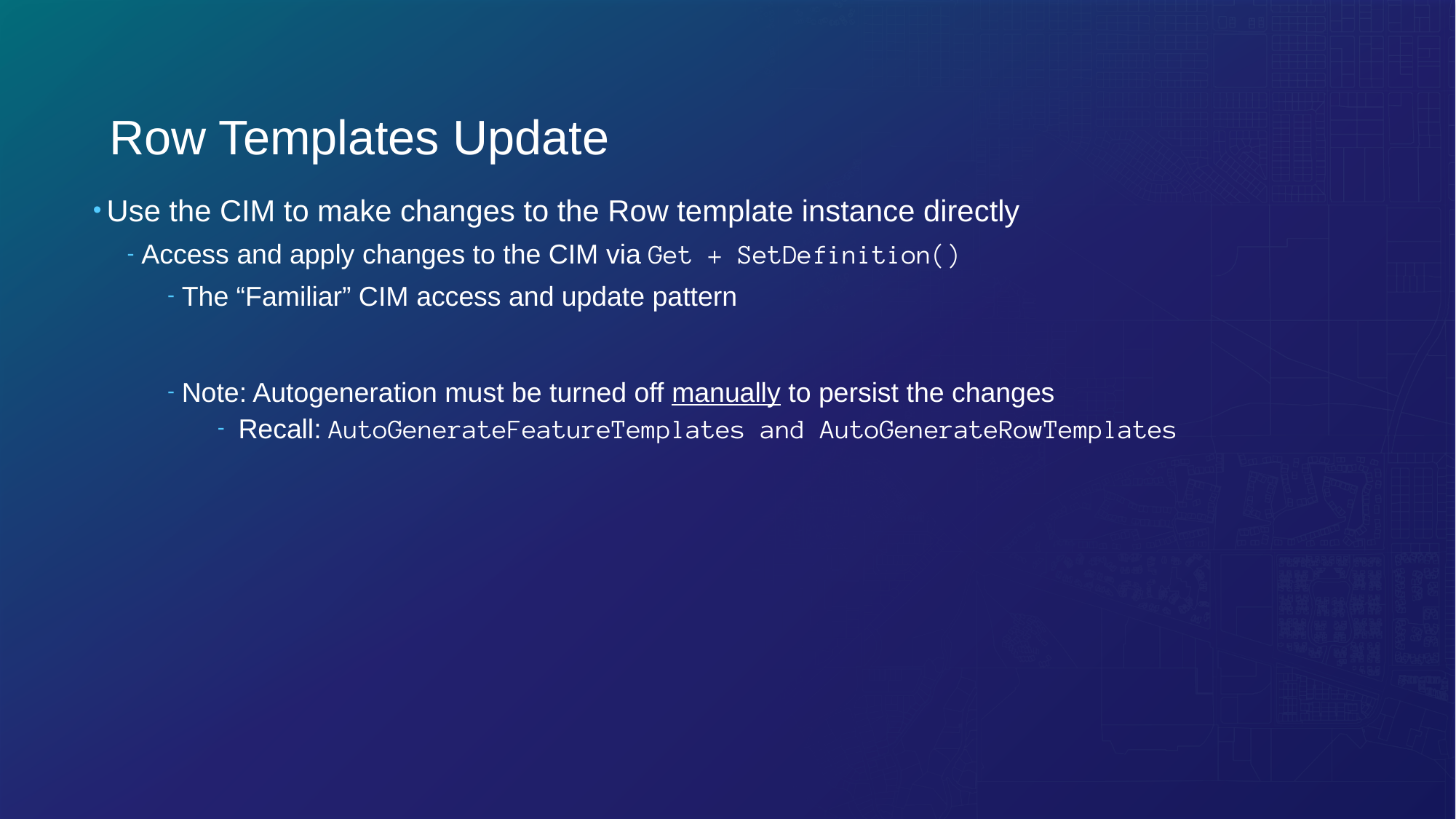

# Row Templates Update
Use the CIM to make changes to the Row template instance directly
Access and apply changes to the CIM via Get + SetDefinition()
The “Familiar” CIM access and update pattern

Note: Autogeneration must be turned off manually to persist the changes
Recall: AutoGenerateFeatureTemplates and AutoGenerateRowTemplates